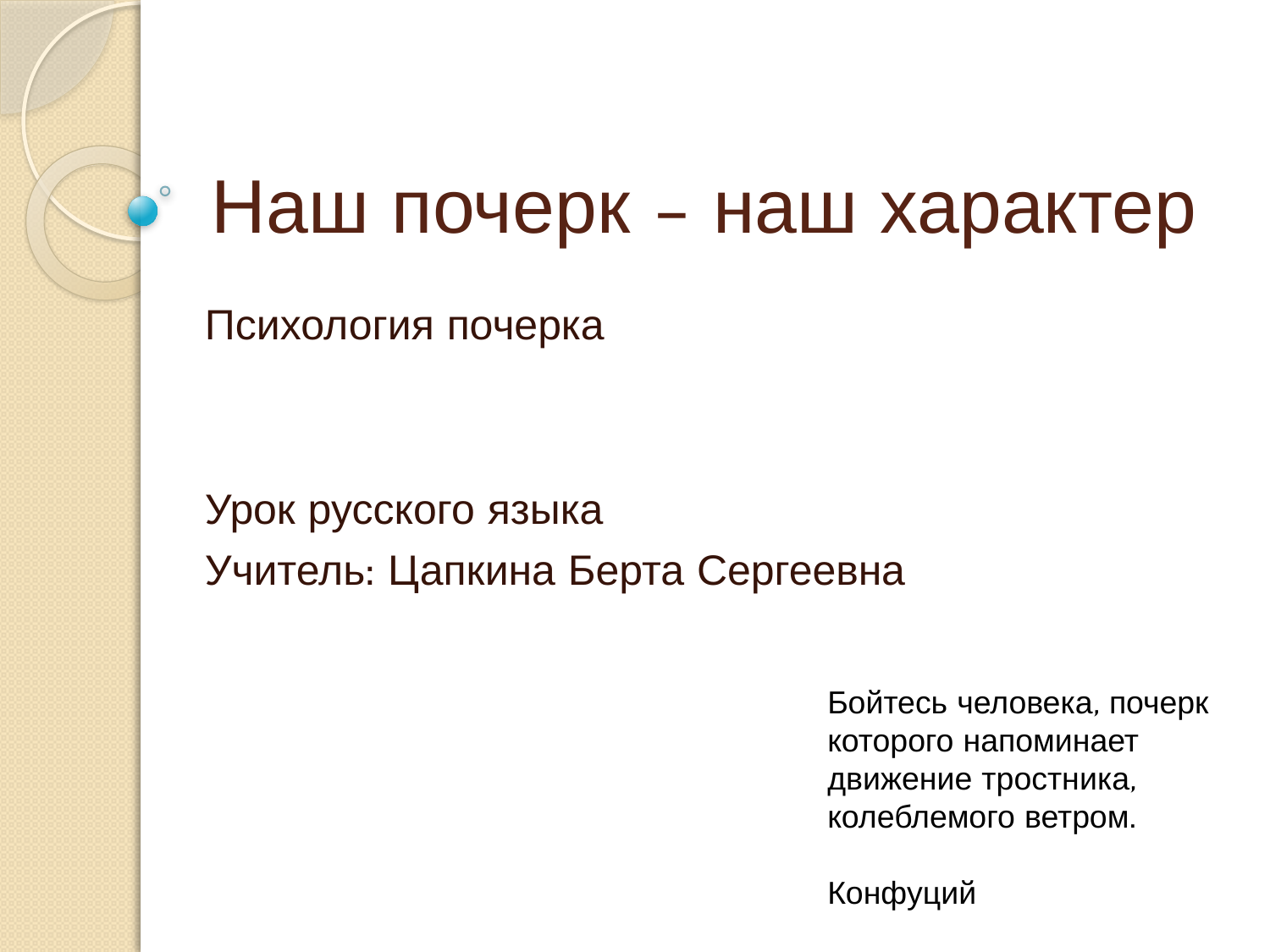

# Наш почерк – наш характер
Психология почерка

Урок русского языка
Учитель: Цапкина Берта Сергеевна
Бойтесь человека, почерк которого напоминает движение тростника, колеблемого ветром.

Конфуций